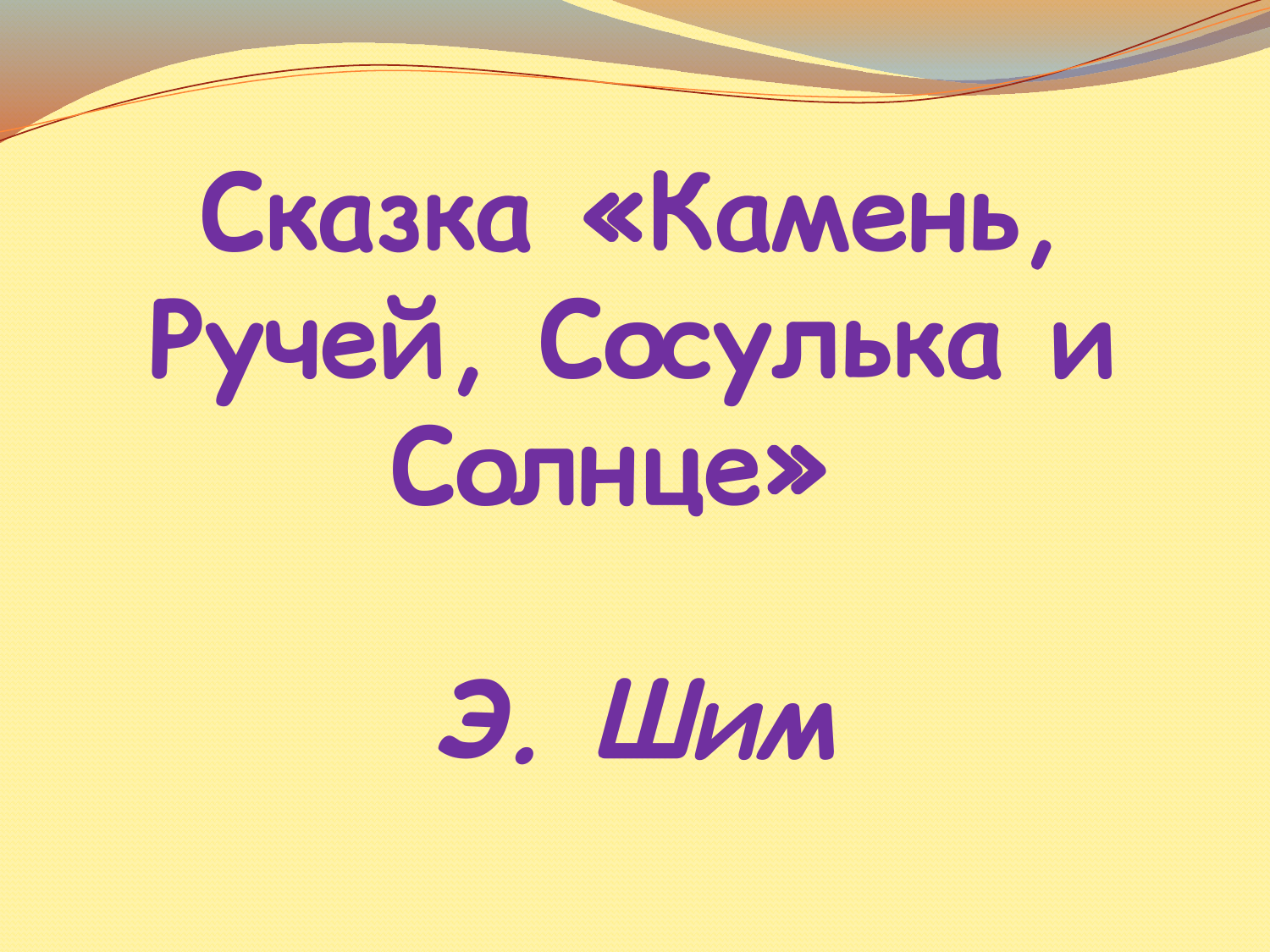

# Сказка «Камень, Ручей, Сосулька и Солнце»        Э. Шим